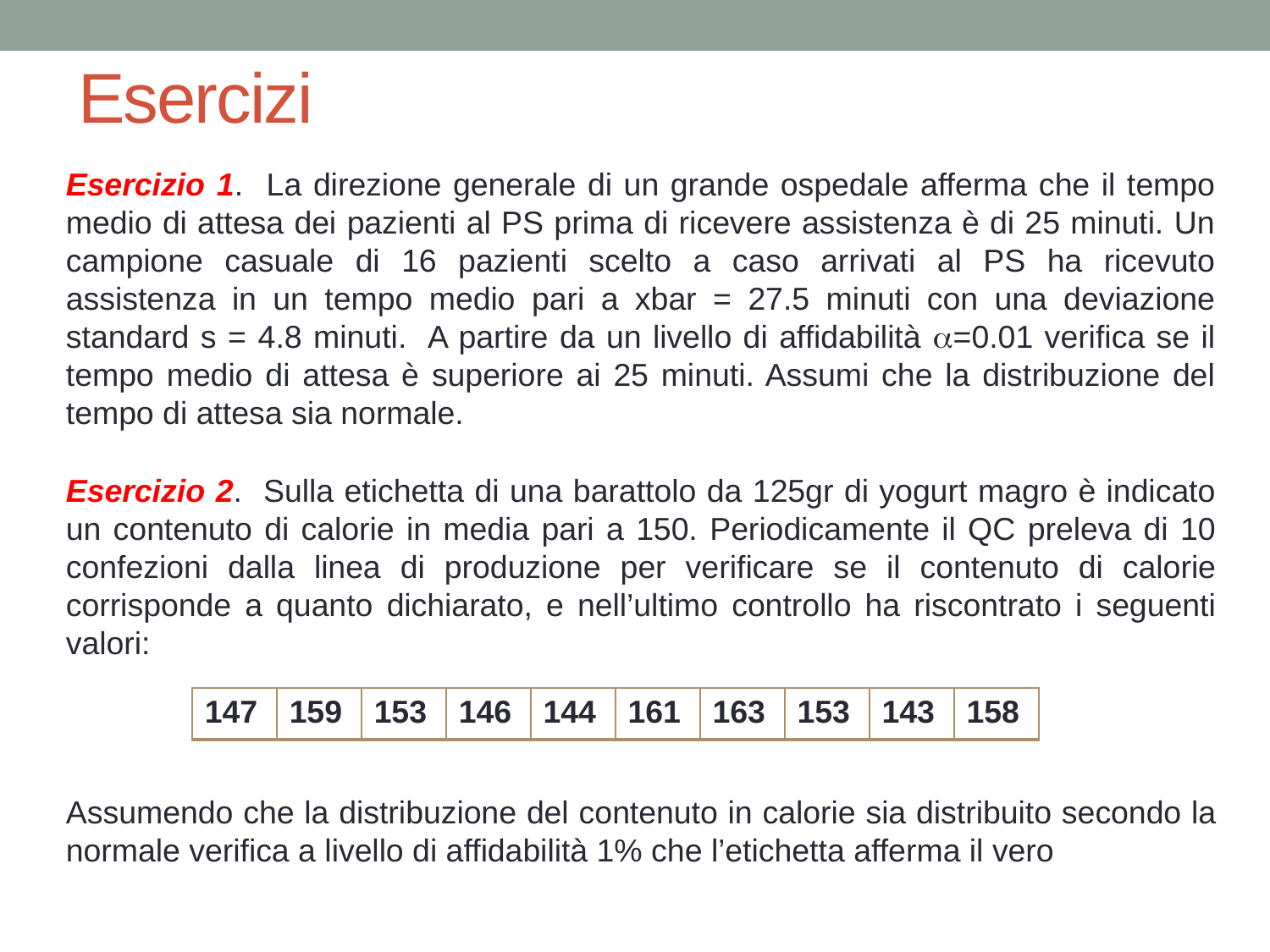

# Esercizi
Esercizio 1.  La direzione generale di un grande ospedale afferma che il tempo medio di attesa dei pazienti al PS prima di ricevere assistenza è di 25 minuti. Un campione casuale di 16 pazienti scelto a caso arrivati al PS ha ricevuto assistenza in un tempo medio pari a xbar = 27.5 minuti con una deviazione standard s = 4.8 minuti.  A partire da un livello di affidabilità α=0.01 verifica se il tempo medio di attesa è superiore ai 25 minuti. Assumi che la distribuzione del tempo di attesa sia normale.
Esercizio 2.  Sulla etichetta di una barattolo da 125gr di yogurt magro è indicato un contenuto di calorie in media pari a 150. Periodicamente il QC preleva di 10 confezioni dalla linea di produzione per verificare se il contenuto di calorie corrisponde a quanto dichiarato, e nell’ultimo controllo ha riscontrato i seguenti valori:
| 147 | 159 | 153 | 146 | 144 | 161 | 163 | 153 | 143 | 158 |
| --- | --- | --- | --- | --- | --- | --- | --- | --- | --- |
Assumendo che la distribuzione del contenuto in calorie sia distribuito secondo la normale verifica a livello di affidabilità 1% che l’etichetta afferma il vero